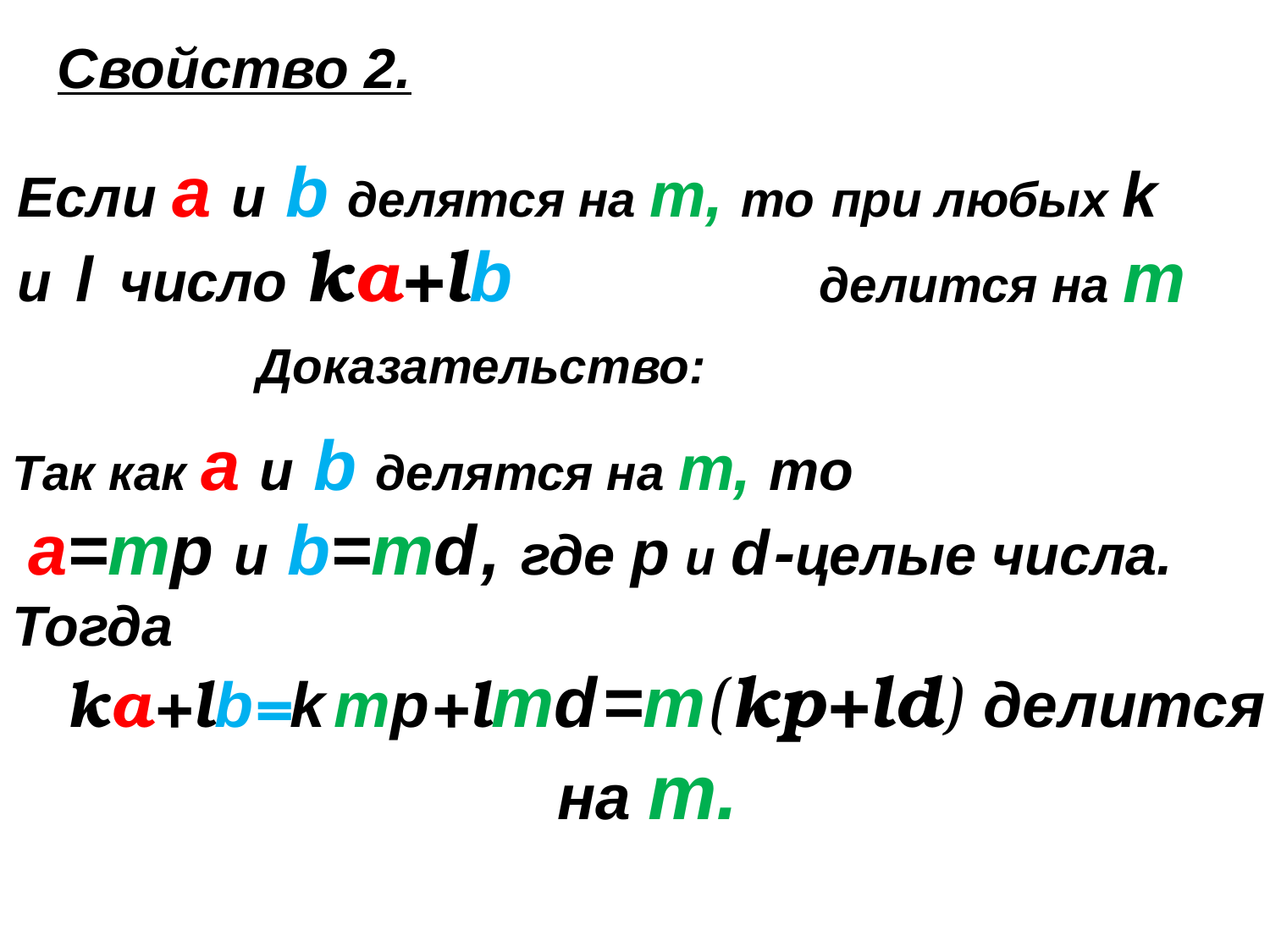

Свойство 2.
Если а и b делятся на т, то при любых k и l число ka+lb
делится на т
Доказательство:
Так как а и b делятся на т, то
 а=тр и b=тd, где р и d-целые числа.
Тогда
  ka+lb=kтр+lтd=т(kp+ld) делится на т.